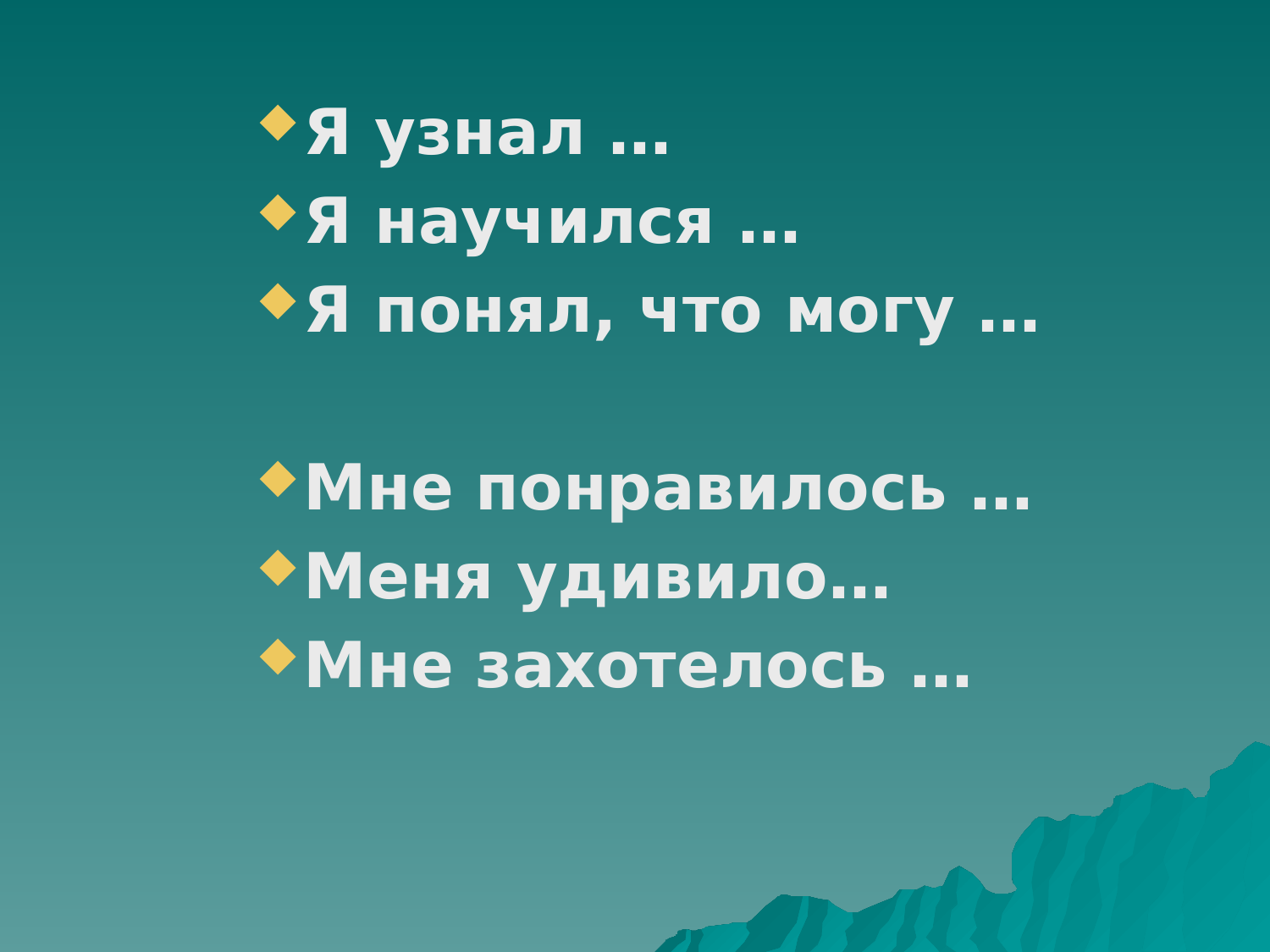

#
Я узнал …
Я научился …
Я понял, что могу …

Мне понравилось …
Меня удивило…
Мне захотелось …